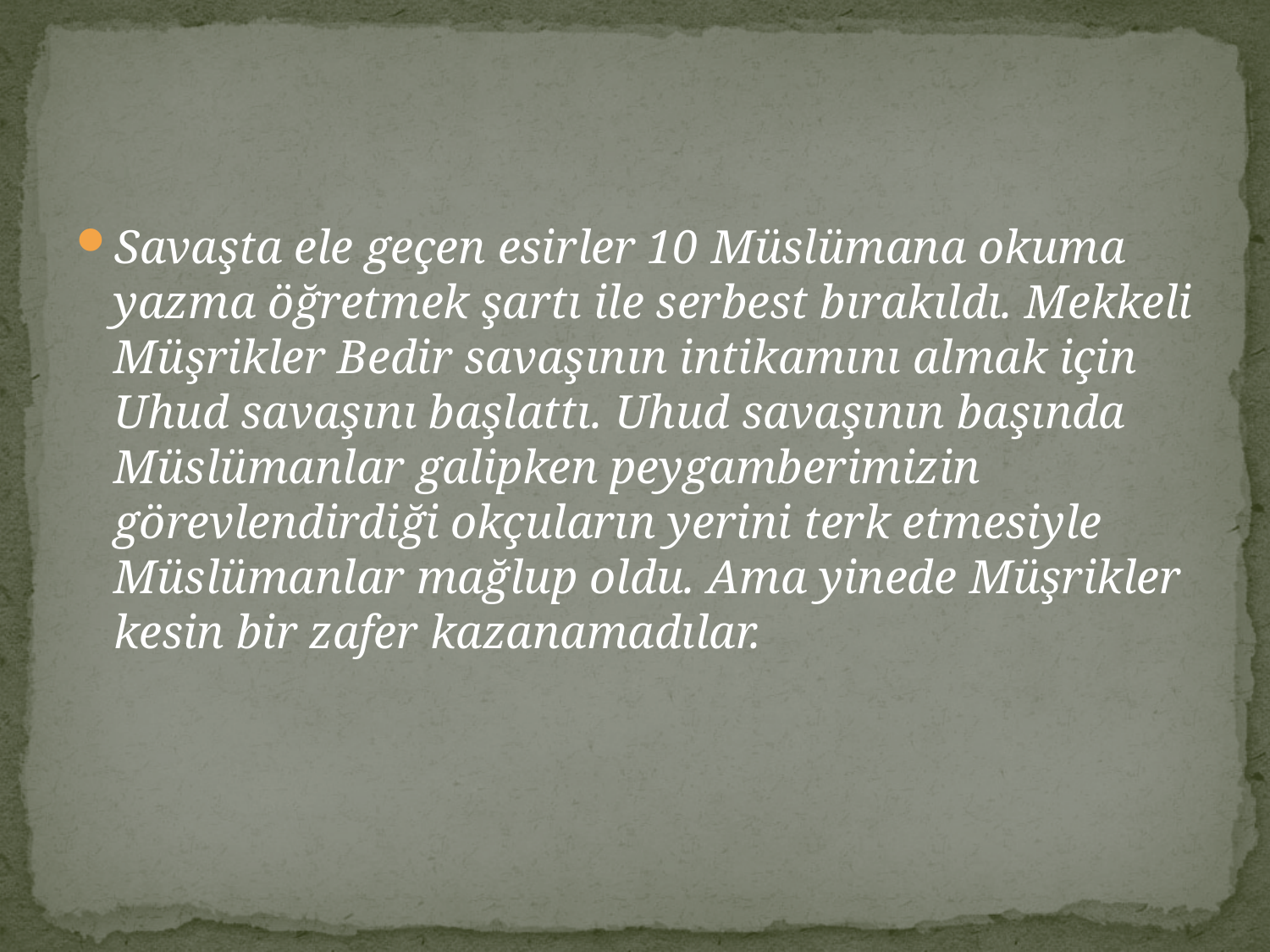

#
Savaşta ele geçen esirler 10 Müslümana okuma yazma öğretmek şartı ile serbest bırakıldı. Mekkeli Müşrikler Bedir savaşının intikamını almak için Uhud savaşını başlattı. Uhud savaşının başında Müslümanlar galipken peygamberimizin görevlendirdiği okçuların yerini terk etmesiyle Müslümanlar mağlup oldu. Ama yinede Müşrikler kesin bir zafer kazanamadılar.